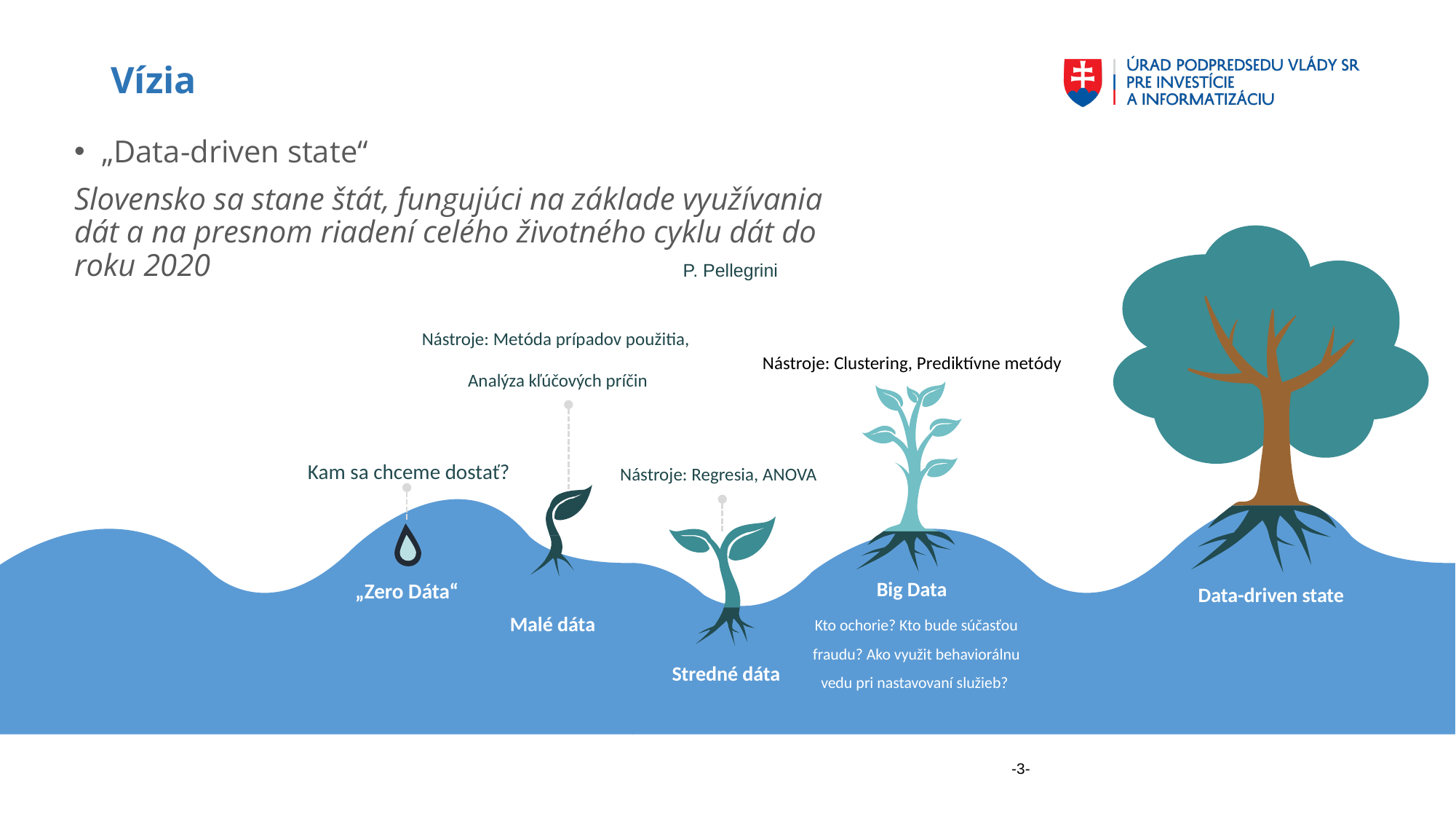

# Vízia

„Data-driven state“
Slovensko sa stane štát, fungujúci na základe využívania dát a na presnom riadení celého životného cyklu dát do roku 2020

P. Pellegrini
Nástroje: Metóda prípadov použitia,
Analýza kľúčových príčin
Nástroje: Clustering, Prediktívne metódy

Kam sa chceme dostať?
Nástroje: Regresia, ANOVA

Big Data
„Zero Dáta“
Data-driven state
Kto ochorie? Kto bude súčasťou fraudu? Ako využit behaviorálnu vedu pri nastavovaní služieb?
Malé dáta
Stredné dáta
-3-